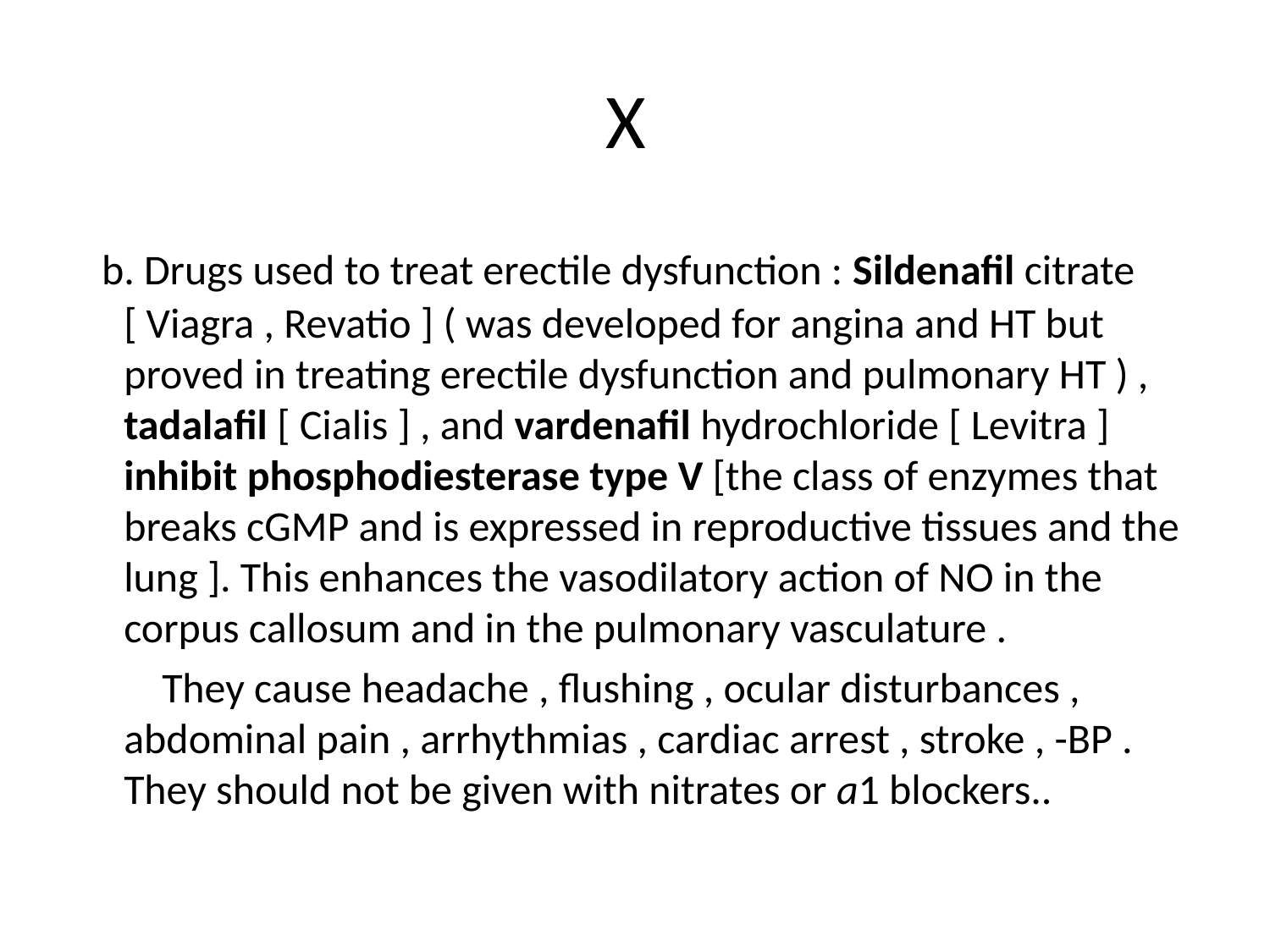

# X
  b. Drugs used to treat erectile dysfunction : Sildenafil citrate [ Viagra , Revatio ] ( was developed for angina and HT but proved in treating erectile dysfunction and pulmonary HT ) , tadalafil [ Cialis ] , and vardenafil hydrochloride [ Levitra ] inhibit phosphodiesterase type V [the class of enzymes that breaks cGMP and is expressed in reproductive tissues and the lung ]. This enhances the vasodilatory action of NO in the corpus callosum and in the pulmonary vasculature .
         They cause headache , flushing , ocular disturbances , abdominal pain , arrhythmias , cardiac arrest , stroke , -BP . They should not be given with nitrates or a1 blockers..